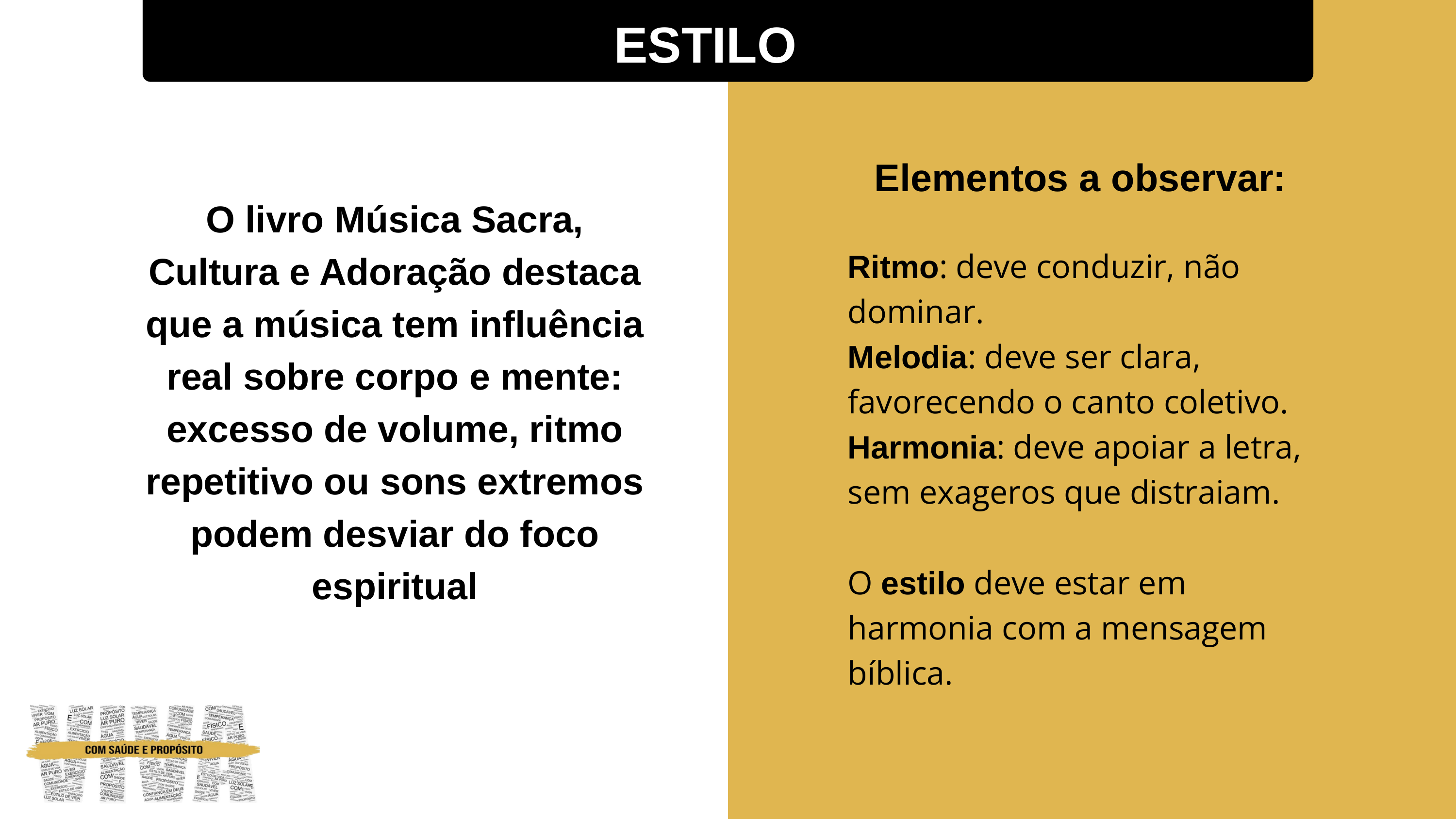

ESTILO
Elementos a observar:

Ritmo: deve conduzir, não dominar.
Melodia: deve ser clara, favorecendo o canto coletivo.
Harmonia: deve apoiar a letra, sem exageros que distraiam.

O estilo deve estar em harmonia com a mensagem bíblica.
O livro Música Sacra, Cultura e Adoração destaca que a música tem influência real sobre corpo e mente: excesso de volume, ritmo repetitivo ou sons extremos podem desviar do foco espiritual